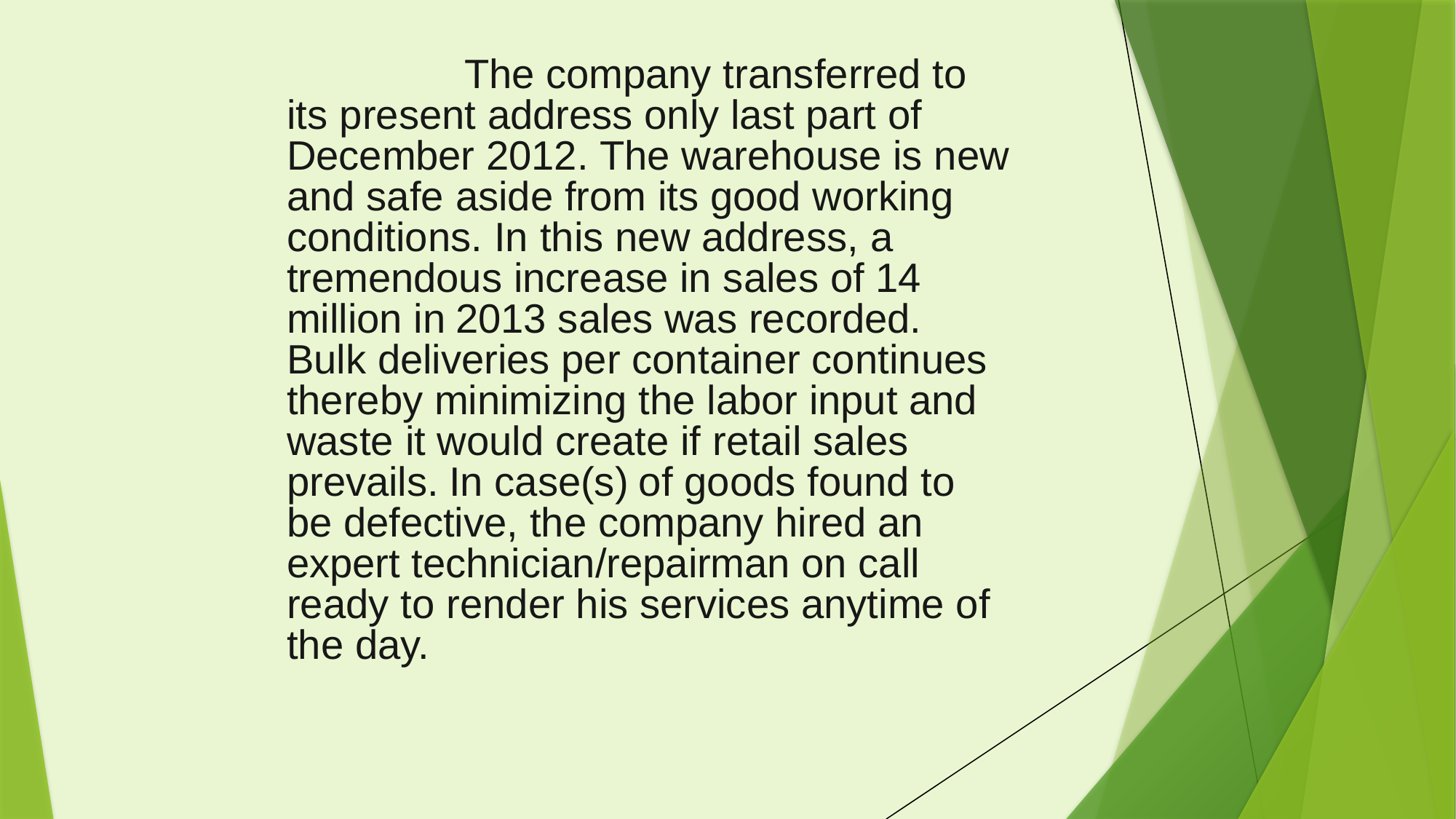

The company transferred to its present address only last part of December 2012. The warehouse is new and safe aside from its good working conditions. In this new address, a tremendous increase in sales of 14 million in 2013 sales was recorded. Bulk deliveries per container continues thereby minimizing the labor input and waste it would create if retail sales prevails. In case(s) of goods found to be defective, the company hired an expert technician/repairman on call ready to render his services anytime of the day.